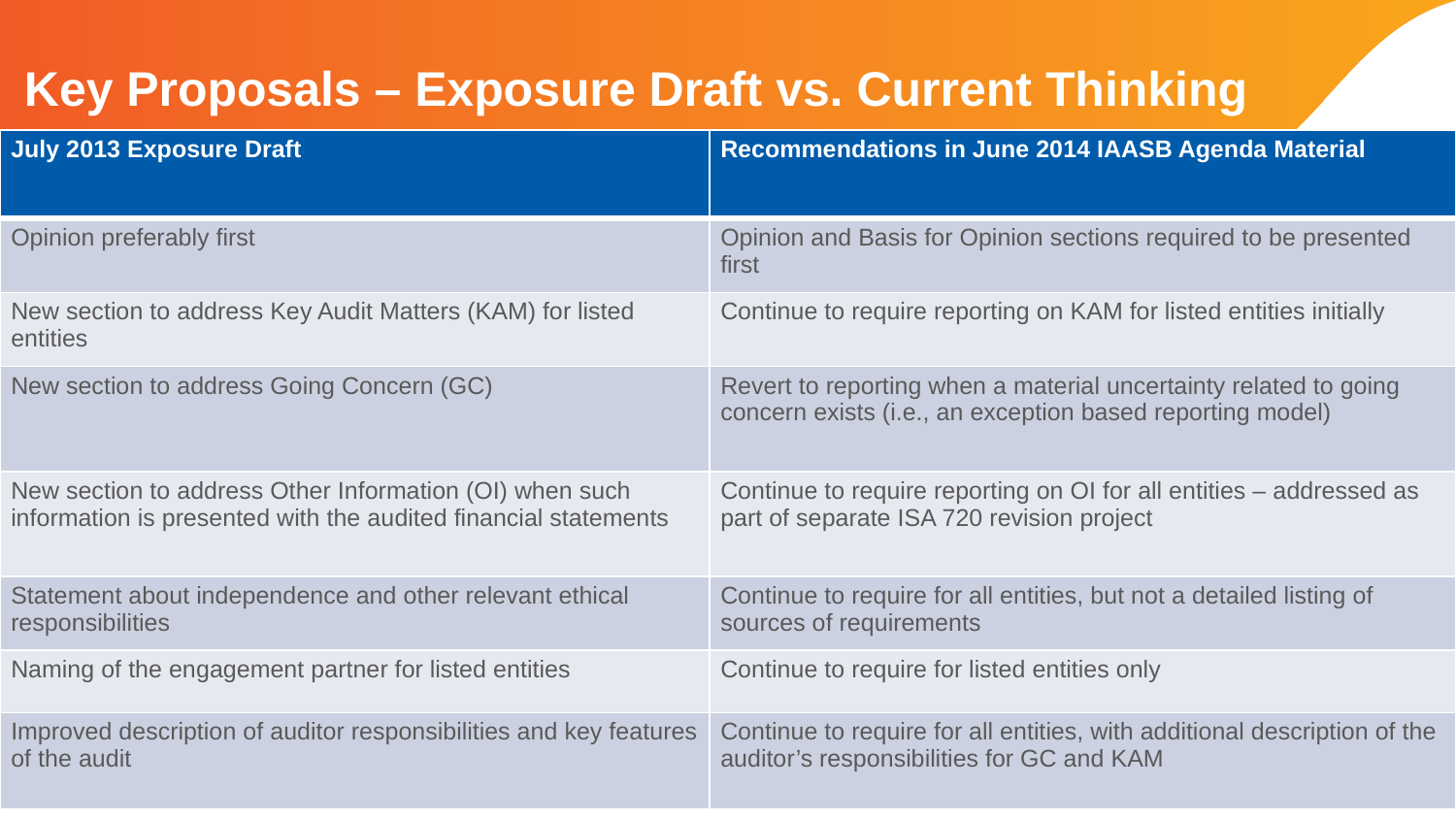

# Key Proposals – Exposure Draft vs. Current Thinking
| July 2013 Exposure Draft | Recommendations in June 2014 IAASB Agenda Material |
| --- | --- |
| Opinion preferably first | Opinion and Basis for Opinion sections required to be presented first |
| New section to address Key Audit Matters (KAM) for listed entities | Continue to require reporting on KAM for listed entities initially |
| New section to address Going Concern (GC) | Revert to reporting when a material uncertainty related to going concern exists (i.e., an exception based reporting model) |
| New section to address Other Information (OI) when such information is presented with the audited financial statements | Continue to require reporting on OI for all entities – addressed as part of separate ISA 720 revision project |
| Statement about independence and other relevant ethical responsibilities | Continue to require for all entities, but not a detailed listing of sources of requirements |
| Naming of the engagement partner for listed entities | Continue to require for listed entities only |
| Improved description of auditor responsibilities and key features of the audit | Continue to require for all entities, with additional description of the auditor’s responsibilities for GC and KAM |